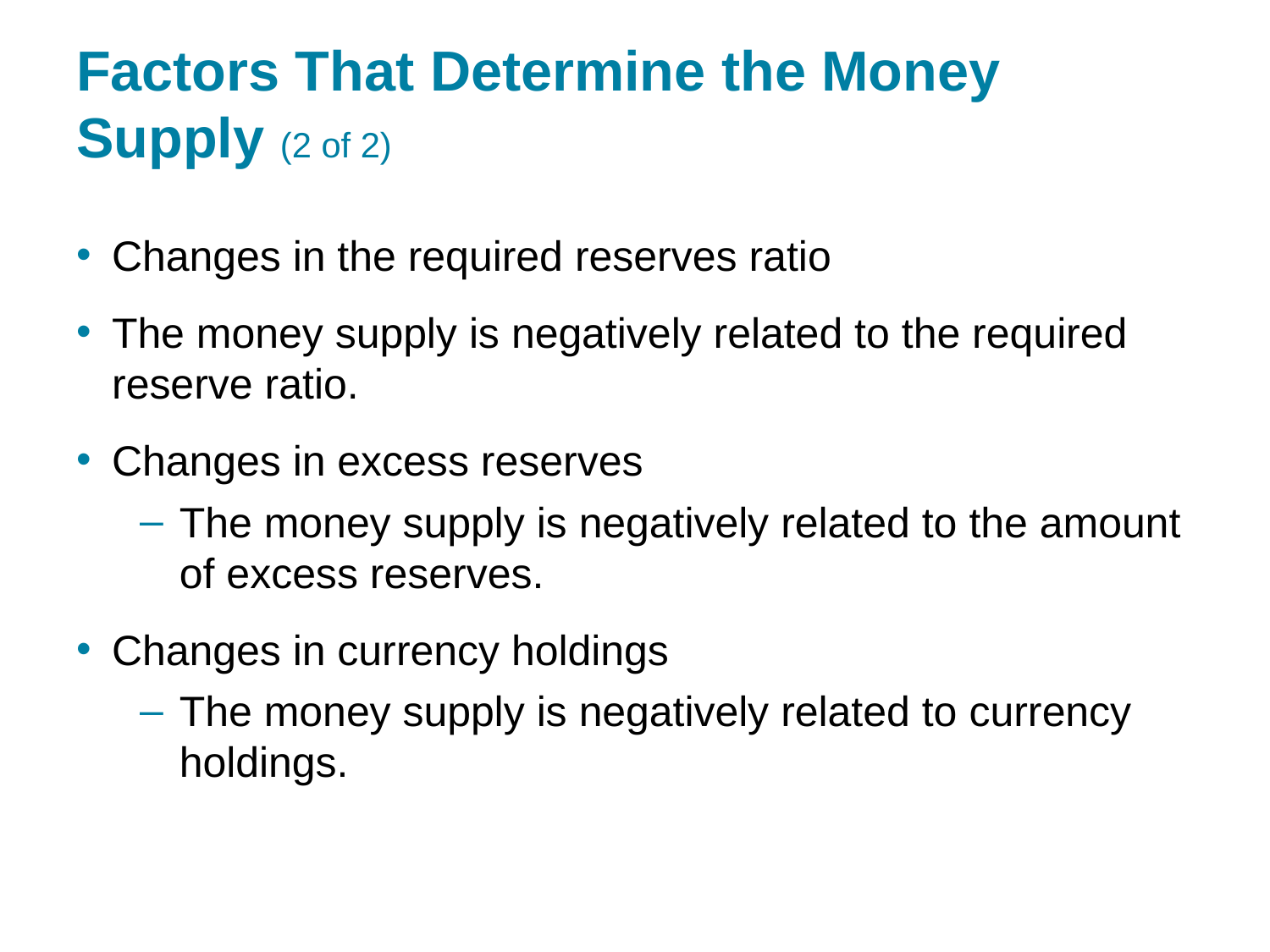

# Factors That Determine the Money Supply (2 of 2)
Changes in the required reserves ratio
The money supply is negatively related to the required reserve ratio.
Changes in excess reserves
The money supply is negatively related to the amount of excess reserves.
Changes in currency holdings
The money supply is negatively related to currency holdings.